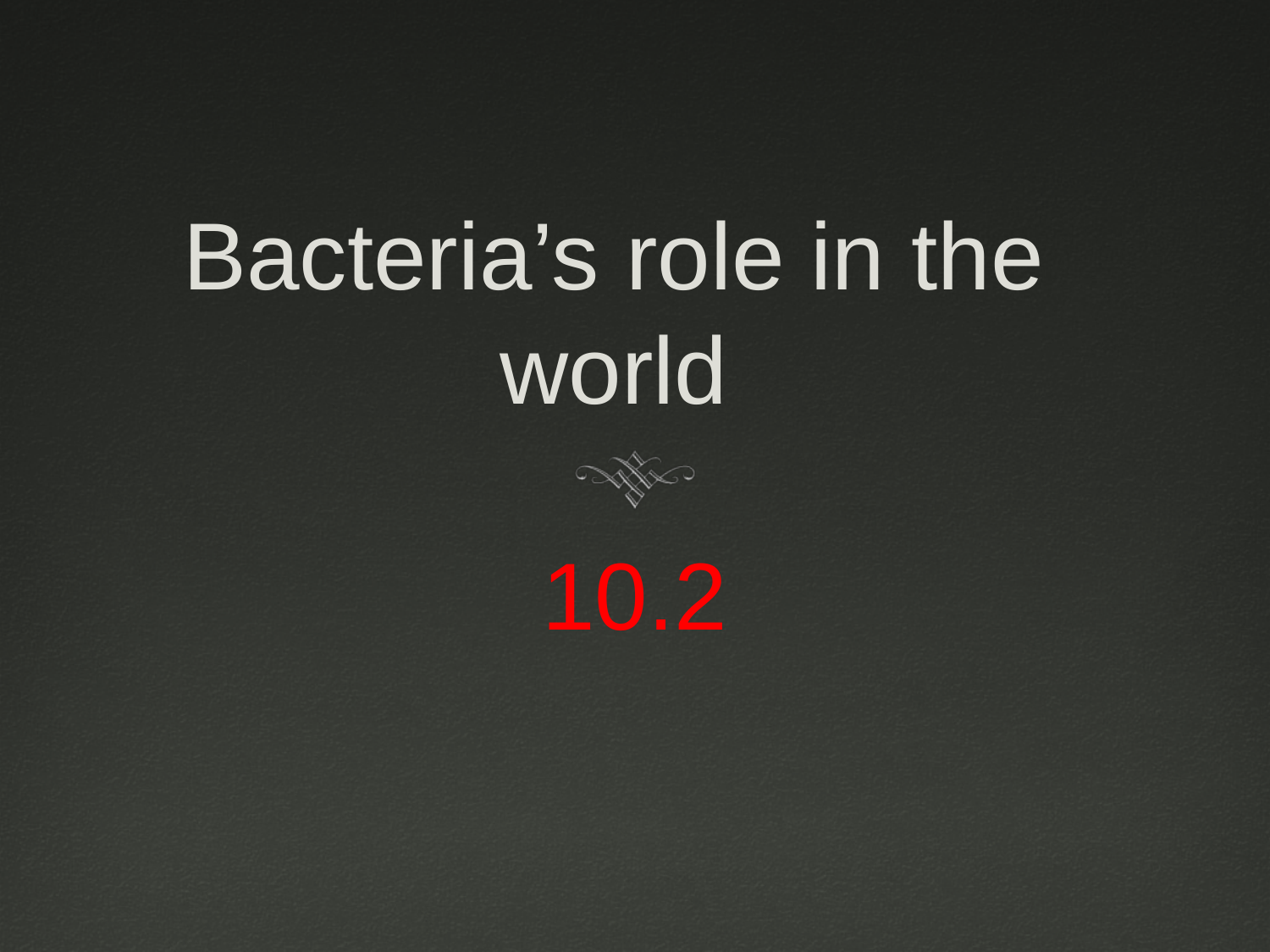

# Bacteria’s role in the world
10.2